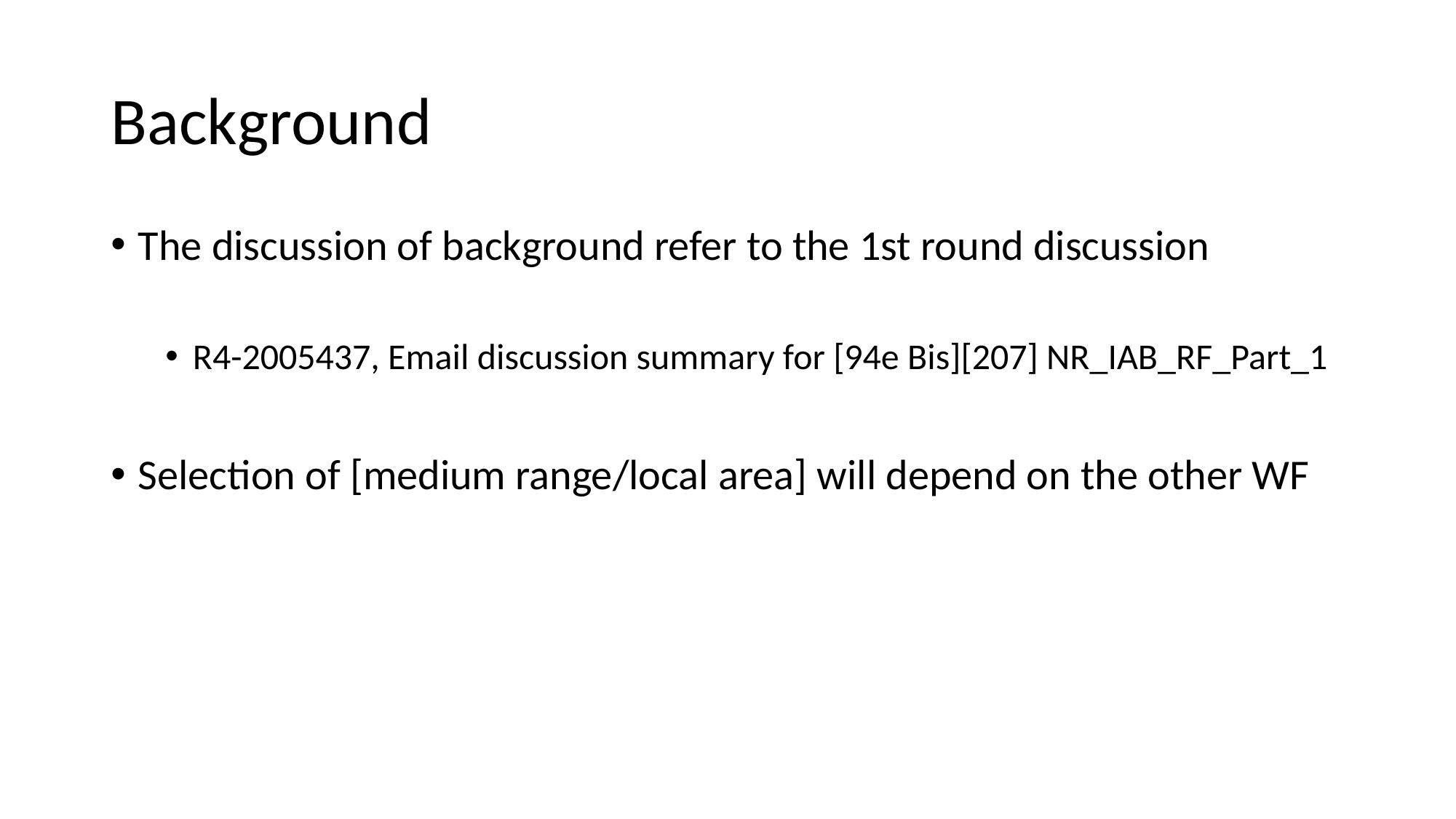

# Background
The discussion of background refer to the 1st round discussion

R4-2005437, Email discussion summary for [94e Bis][207] NR_IAB_RF_Part_1

Selection of [medium range/local area] will depend on the other WF